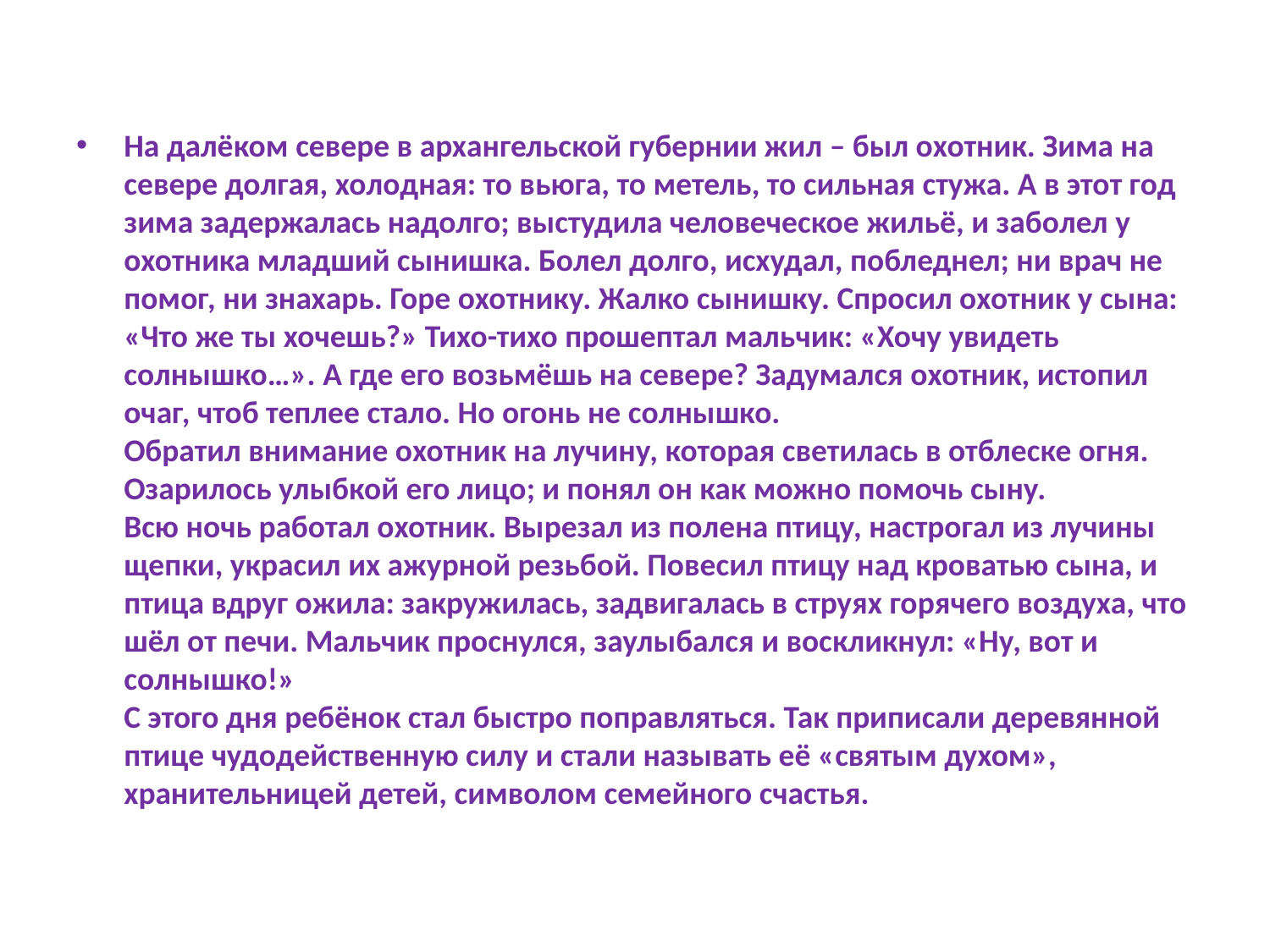

#
На далёком севере в архангельской губернии жил – был охотник. Зима на севере долгая, холодная: то вьюга, то метель, то сильная стужа. А в этот год зима задержалась надолго; выстудила человеческое жильё, и заболел у охотника младший сынишка. Болел долго, исхудал, побледнел; ни врач не помог, ни знахарь. Горе охотнику. Жалко сынишку. Спросил охотник у сына: «Что же ты хочешь?» Тихо-тихо прошептал мальчик: «Хочу увидеть солнышко…». А где его возьмёшь на севере? Задумался охотник, истопил очаг, чтоб теплее стало. Но огонь не солнышко.
Обратил внимание охотник на лучину, которая светилась в отблеске огня. Озарилось улыбкой его лицо; и понял он как можно помочь сыну.
Всю ночь работал охотник. Вырезал из полена птицу, настрогал из лучины щепки, украсил их ажурной резьбой. Повесил птицу над кроватью сына, и птица вдруг ожила: закружилась, задвигалась в струях горячего воздуха, что шёл от печи. Мальчик проснулся, заулыбался и воскликнул: «Ну, вот и солнышко!»
С этого дня ребёнок стал быстро поправляться. Так приписали деревянной птице чудодейственную силу и стали называть её «святым духом», хранительницей детей, символом семейного счастья.